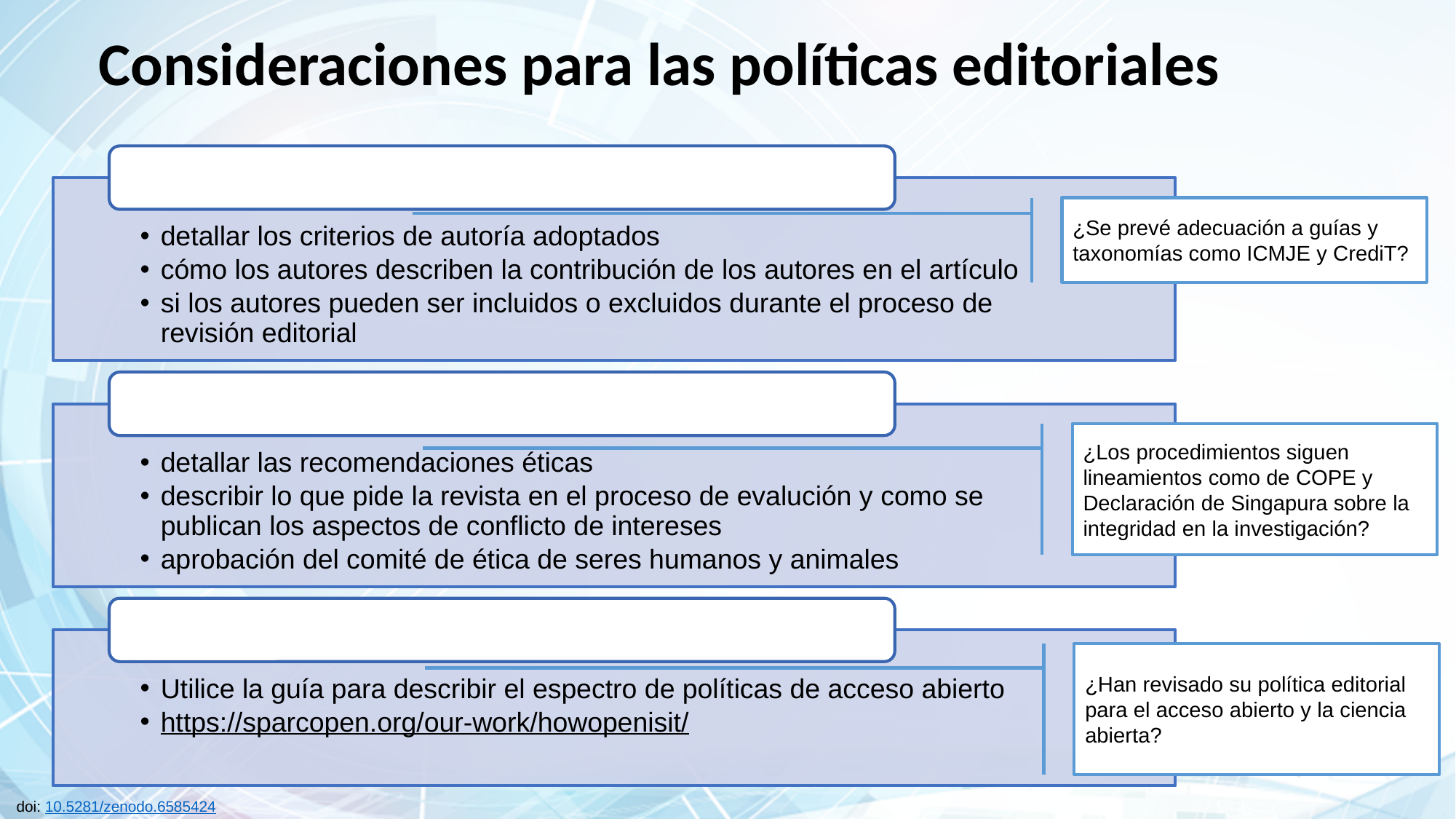

Consideraciones para las políticas editoriales

Política de autoría

detallar los criterios de autoría adoptados
cómo los autores describen la contribución de los autores en el artículo
si los autores pueden ser incluidos o excluidos durante el proceso de revisión editorial

Políticas éticas

detallar las recomendaciones éticas
describir lo que pide la revista en el proceso de evalución y como se publican los aspectos de conflicto de intereses
aprobación del comité de ética de seres humanos y animales

Políticas de acceso abierto

Utilice la guía para describir el espectro de políticas de acceso abierto
https://sparcopen.org/our-work/howopenisit/

¿Se prevé adecuación a guías y taxonomías como ICMJE y CrediT?
¿Los procedimientos siguen lineamientos como de COPE y Declaración de Singapura sobre la integridad en la investigación?
¿Han revisado su política editorial para el acceso abierto y la ciencia abierta?
doi: 10.5281/zenodo.6585424